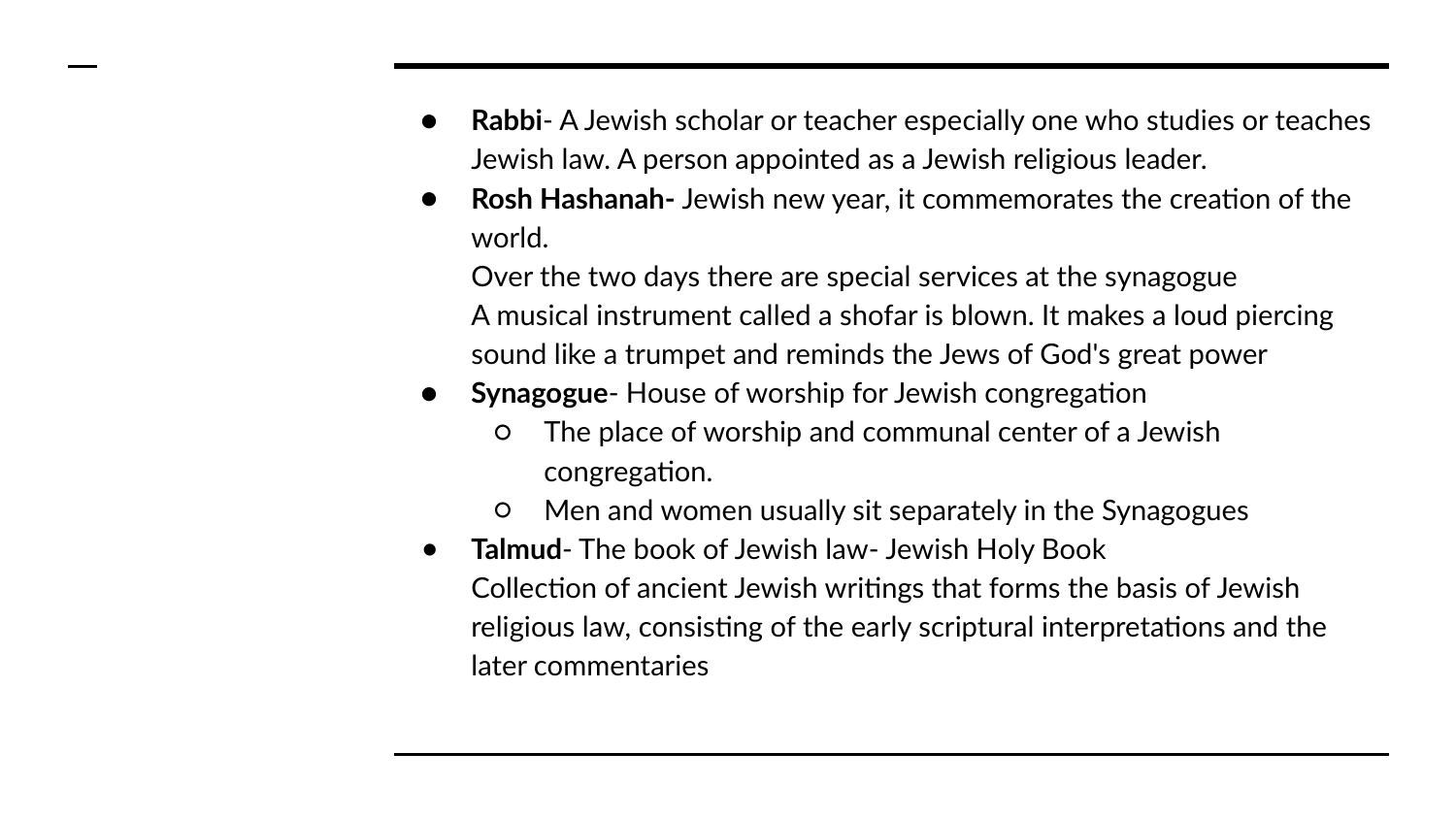

Rabbi- A Jewish scholar or teacher especially one who studies or teaches Jewish law. A person appointed as a Jewish religious leader.
Rosh Hashanah- Jewish new year, it commemorates the creation of the world.
Over the two days there are special services at the synagogue
A musical instrument called a shofar is blown. It makes a loud piercing sound like a trumpet and reminds the Jews of God's great power
Synagogue- House of worship for Jewish congregation
The place of worship and communal center of a Jewish congregation.
Men and women usually sit separately in the Synagogues
Talmud- The book of Jewish law- Jewish Holy Book
Collection of ancient Jewish writings that forms the basis of Jewish religious law, consisting of the early scriptural interpretations and the later commentaries
#